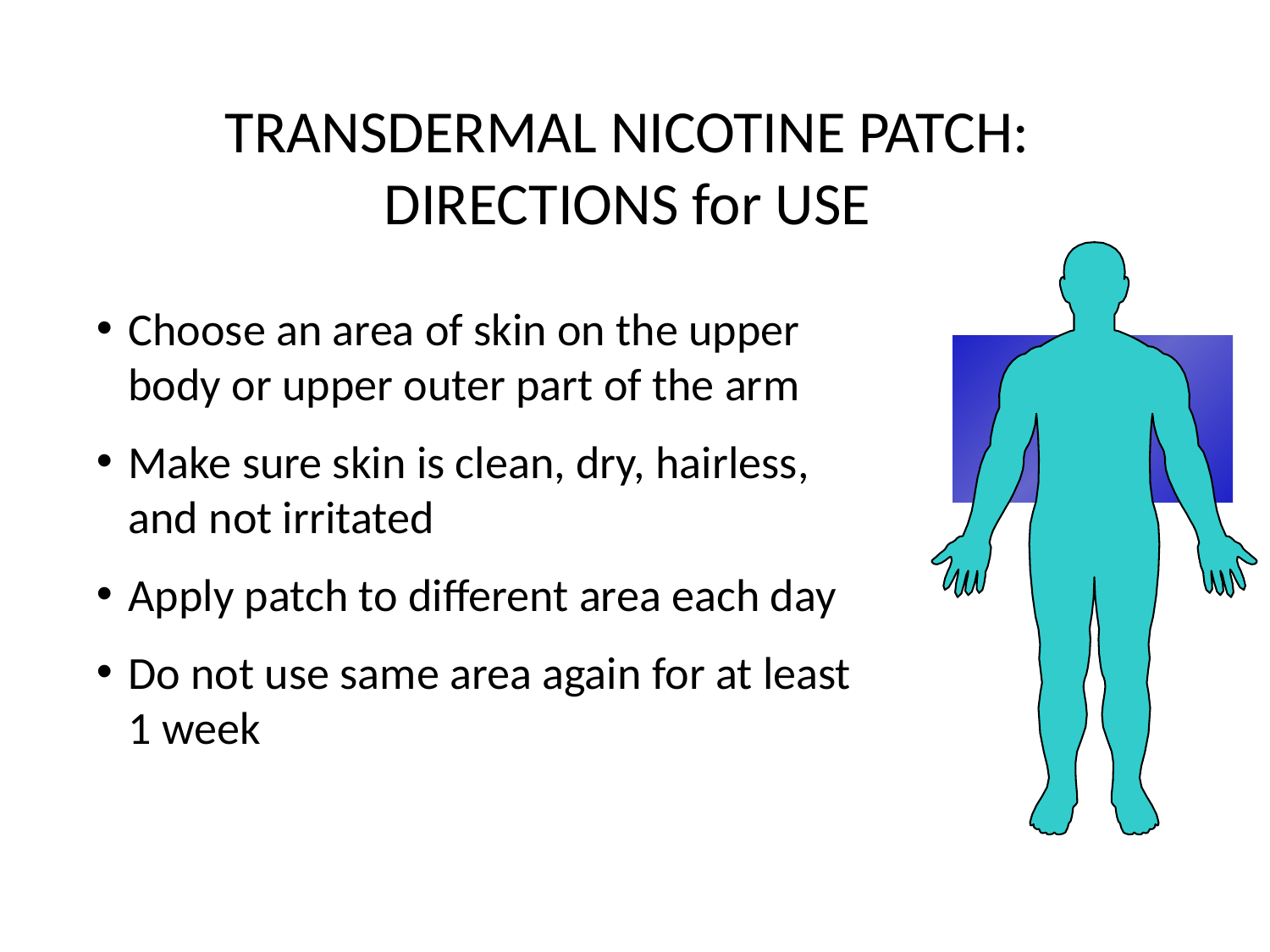

TRANSDERMAL NICOTINE PATCH:
DIRECTIONS for USE

Choose an area of skin on the upper body or upper outer part of the arm
Make sure skin is clean, dry, hairless, and not irritated
Apply patch to different area each day
Do not use same area again for at least 1 week